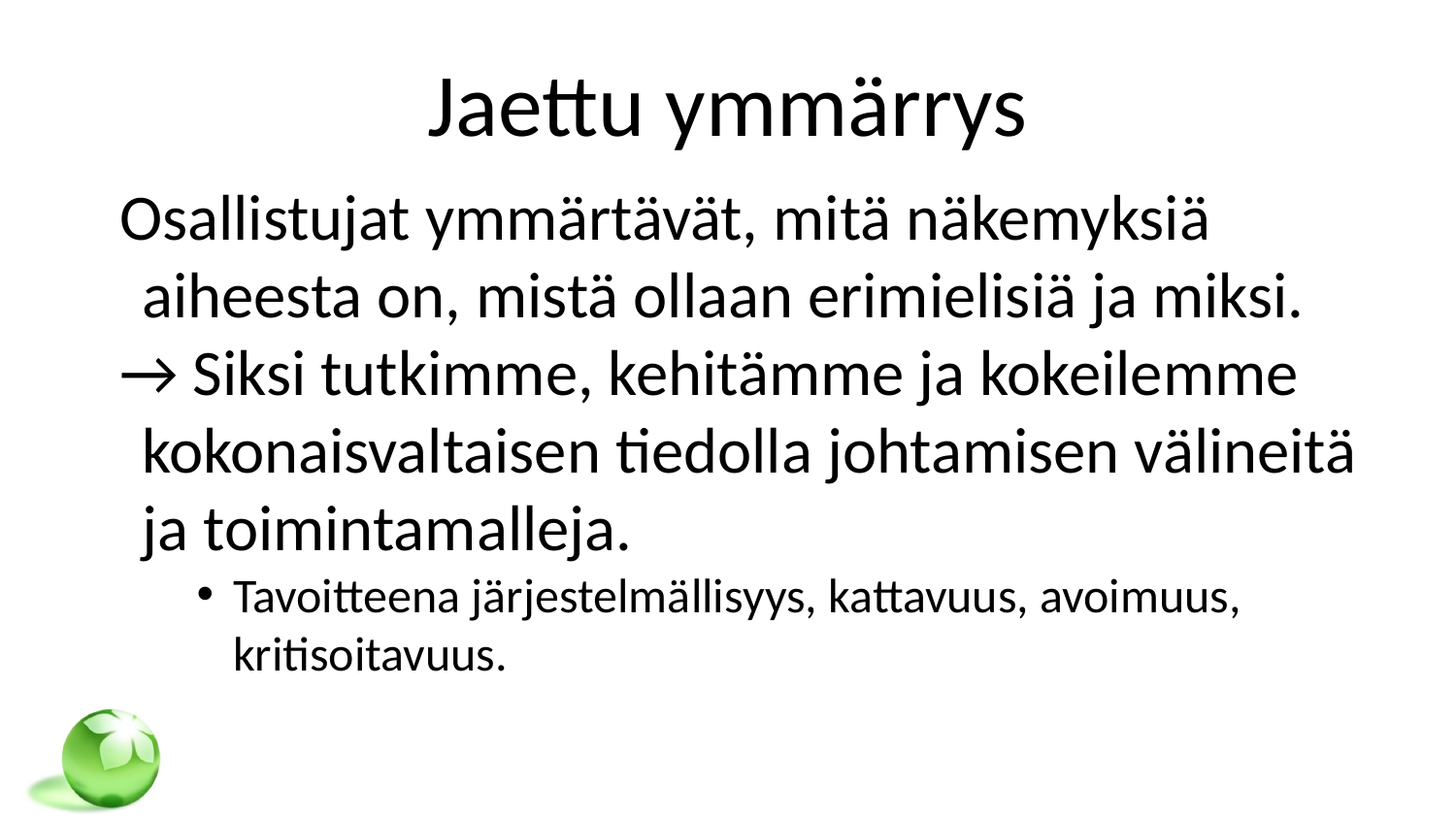

# Jaettu ymmärrys
Osallistujat ymmärtävät, mitä näkemyksiä aiheesta on, mistä ollaan erimielisiä ja miksi.
→ Siksi tutkimme, kehitämme ja kokeilemme kokonaisvaltaisen tiedolla johtamisen välineitä ja toimintamalleja.
Tavoitteena järjestelmällisyys, kattavuus, avoimuus, kritisoitavuus.